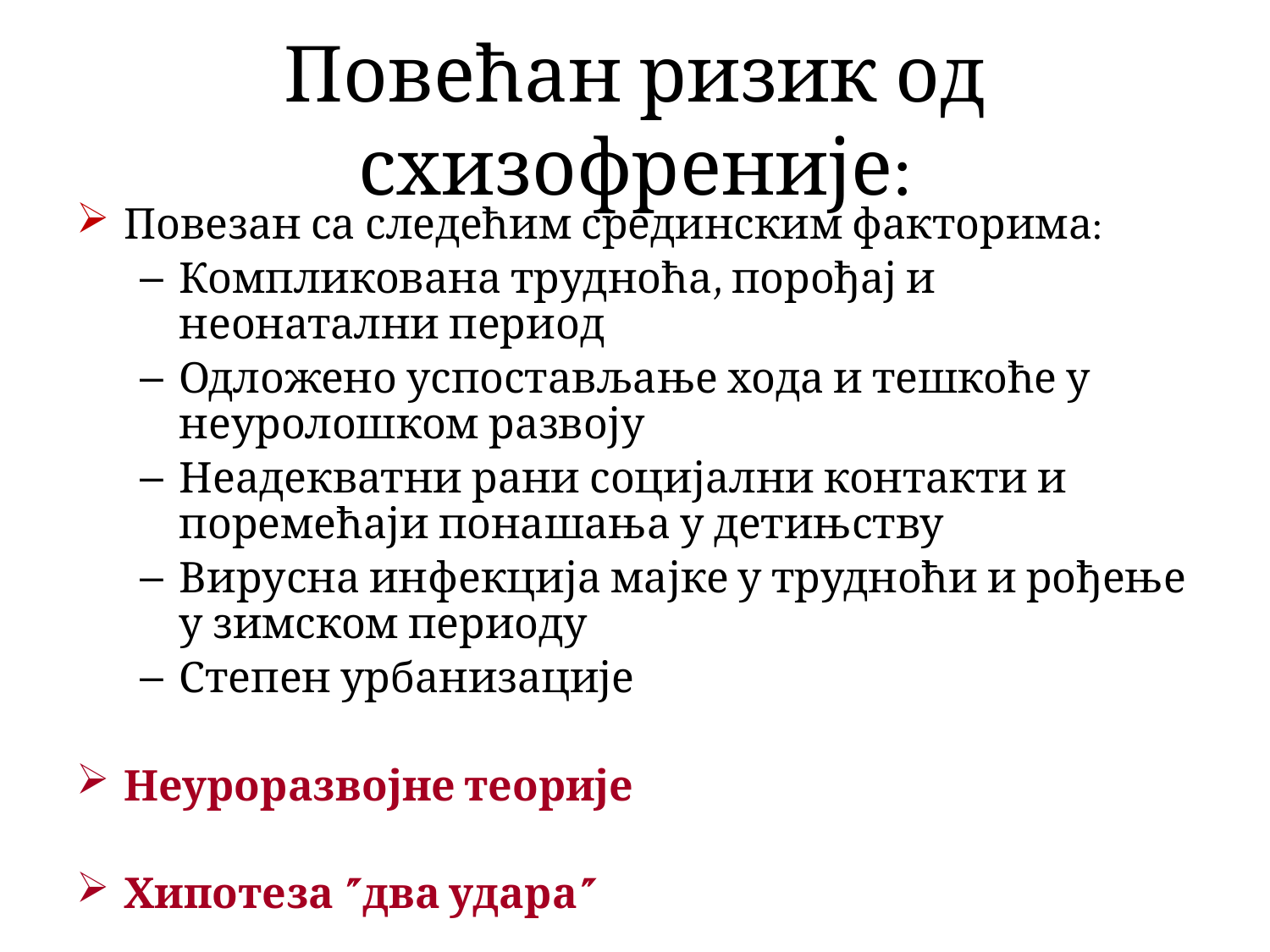

# Повећан ризик од схизофреније:
Повезан са следећим срединским факторима:
Компликована трудноћа, порођај и неонатални период
Одложено успостављање хода и тешкоће у неуролошком развоју
Неадекватни рани социјални контакти и поремећаји понашања у детињству
Вирусна инфекција мајке у трудноћи и рођење у зимском периоду
Степен урбанизације

Неуроразвојне теорије

Хипотеза ″два удара″